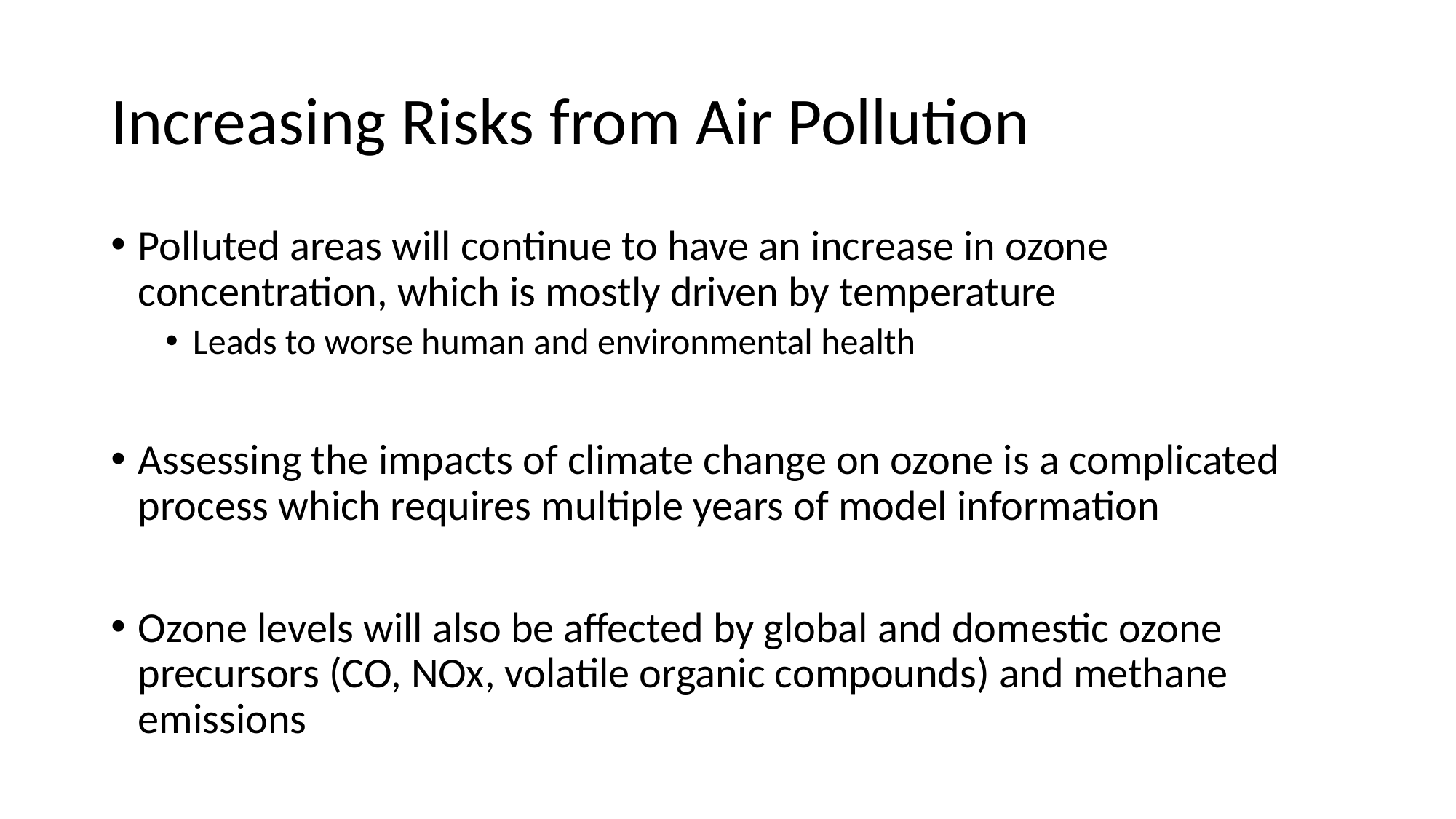

# Increasing Risks from Air Pollution
Polluted areas will continue to have an increase in ozone concentration, which is mostly driven by temperature
Leads to worse human and environmental health

Assessing the impacts of climate change on ozone is a complicated process which requires multiple years of model information

Ozone levels will also be affected by global and domestic ozone precursors (CO, NOx, volatile organic compounds) and methane emissions